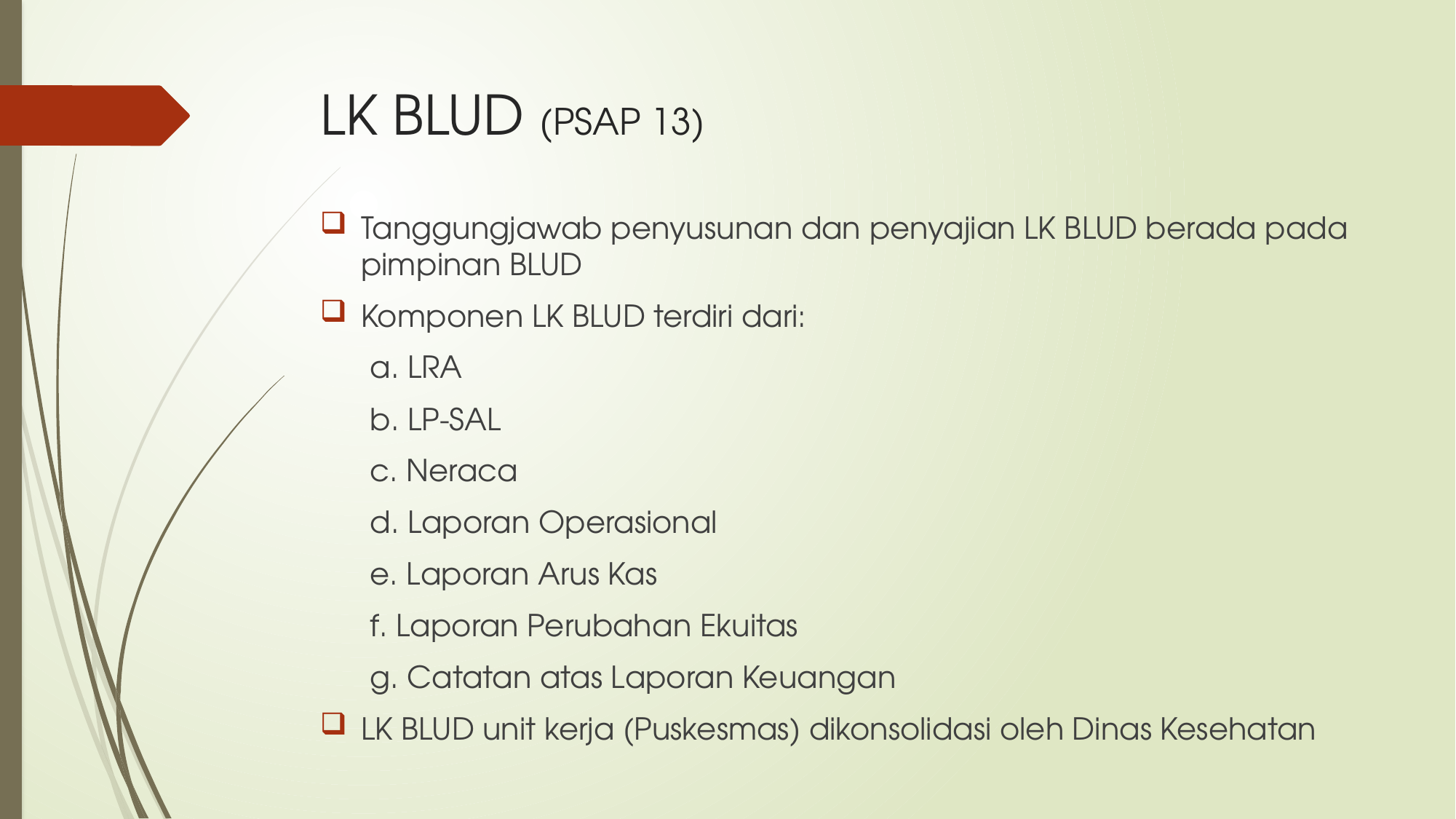

# LK BLUD (PSAP 13)
Tanggungjawab penyusunan dan penyajian LK BLUD berada pada pimpinan BLUD
Komponen LK BLUD terdiri dari:
      a. LRA
      b. LP-SAL
      c. Neraca
      d. Laporan Operasional
      e. Laporan Arus Kas
      f. Laporan Perubahan Ekuitas
      g. Catatan atas Laporan Keuangan
LK BLUD unit kerja (Puskesmas) dikonsolidasi oleh Dinas Kesehatan